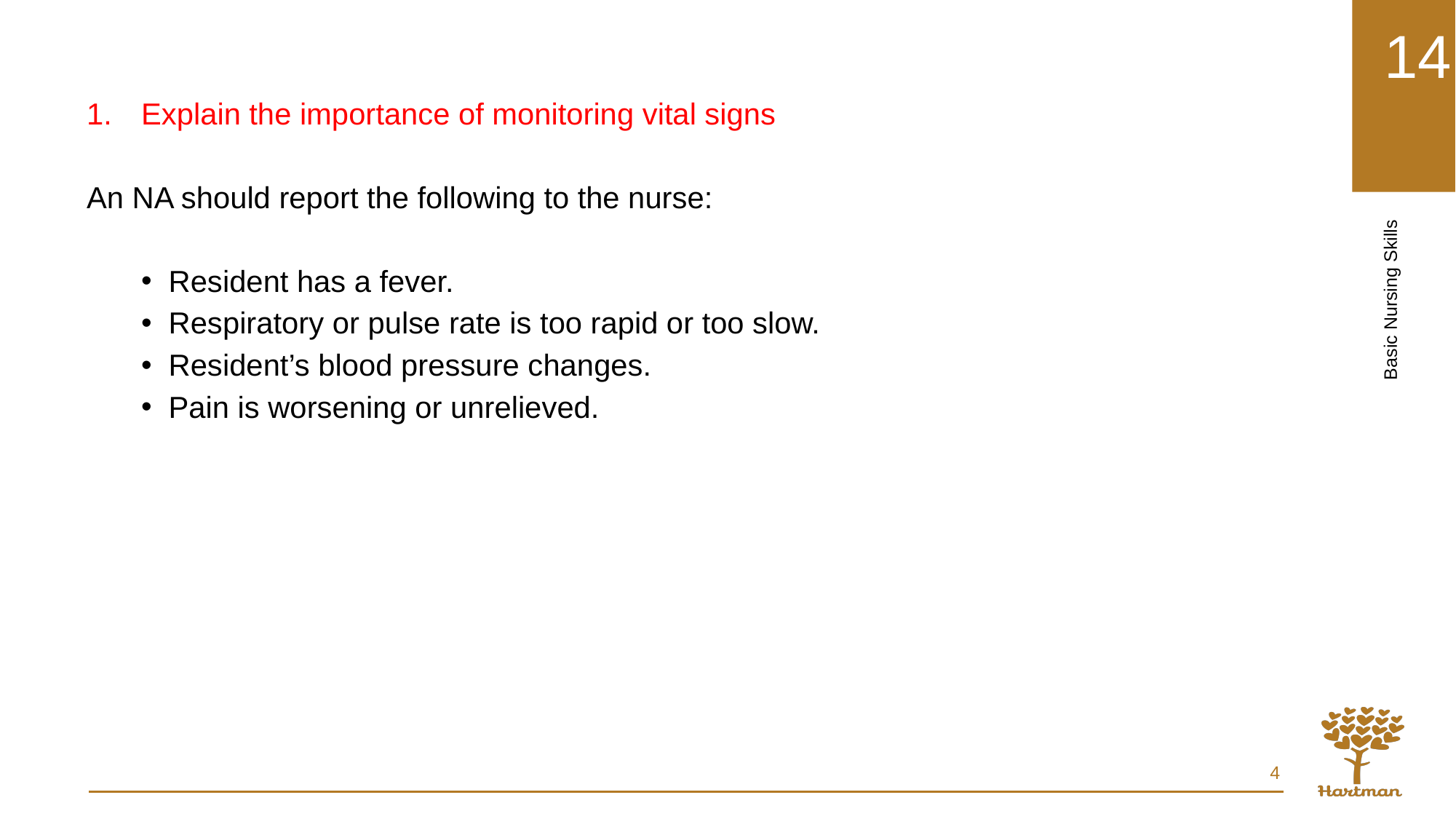

Explain the importance of monitoring vital signs

An NA should report the following to the nurse:

Resident has a fever.
Respiratory or pulse rate is too rapid or too slow.
Resident’s blood pressure changes.
Pain is worsening or unrelieved.

4